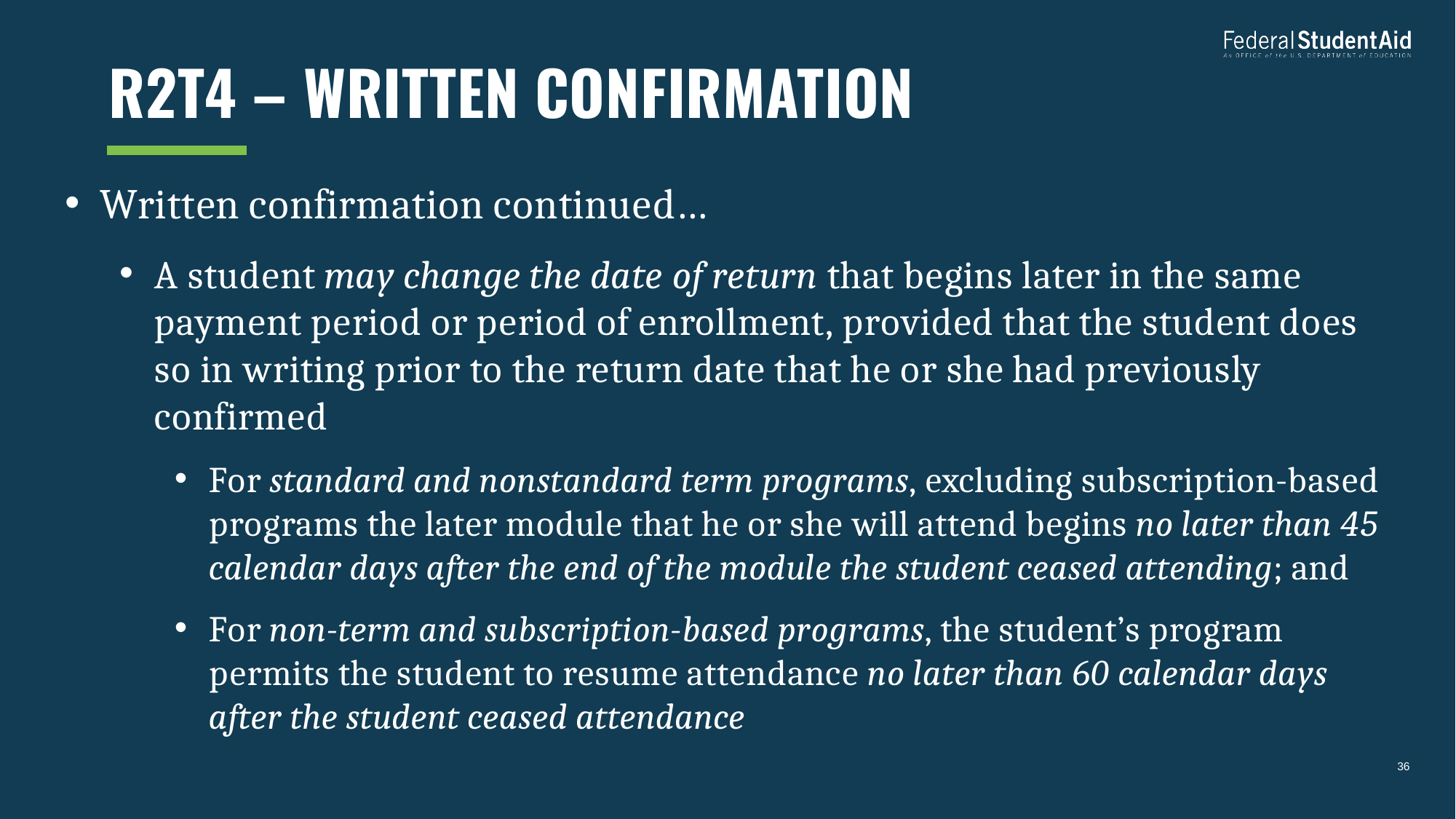

# R2T4 – written confirmation
Written confirmation continued…

A student may change the date of return that begins later in the same payment period or period of enrollment, provided that the student does so in writing prior to the return date that he or she had previously confirmed

For standard and nonstandard term programs, excluding subscription-based programs the later module that he or she will attend begins no later than 45 calendar days after the end of the module the student ceased attending; and

For non-term and subscription-based programs, the student’s program permits the student to resume attendance no later than 60 calendar days after the student ceased attendance
36